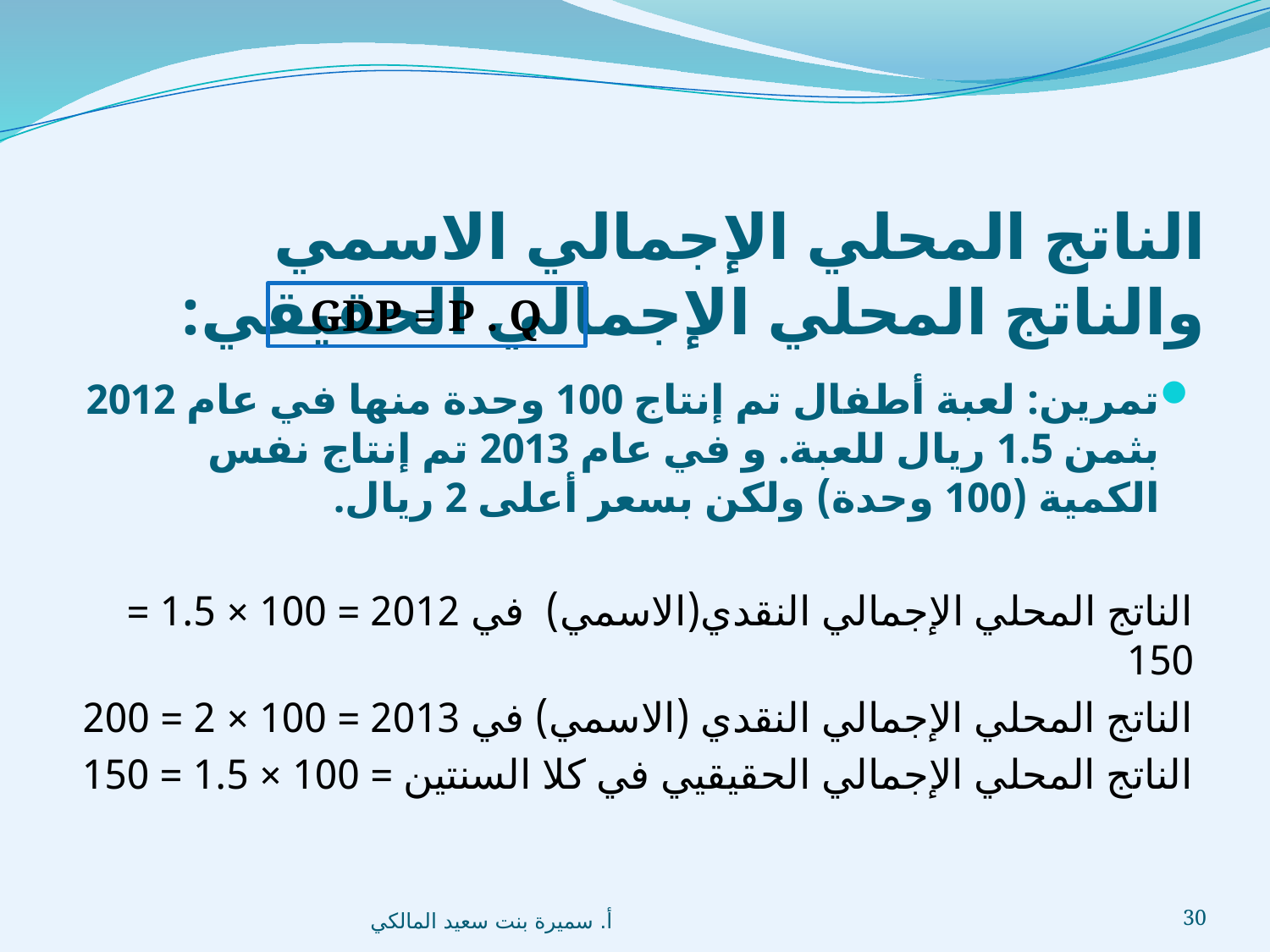

# الناتج المحلي الإجمالي الاسمي والناتج المحلي الإجمالي الحقيقي:
GDP = P . Q
تمرين: لعبة أطفال تم إنتاج 100 وحدة منها في عام 2012 بثمن 1.5 ريال للعبة. و في عام 2013 تم إنتاج نفس الكمية (100 وحدة) ولكن بسعر أعلى 2 ريال.

الناتج المحلي الإجمالي النقدي(الاسمي)  في 2012 = 100 × 1.5 = 150
الناتج المحلي الإجمالي النقدي (الاسمي) في 2013 = 100 × 2 = 200
الناتج المحلي الإجمالي الحقيقيي في كلا السنتين = 100 × 1.5 = 150

أ. سميرة بنت سعيد المالكي
30